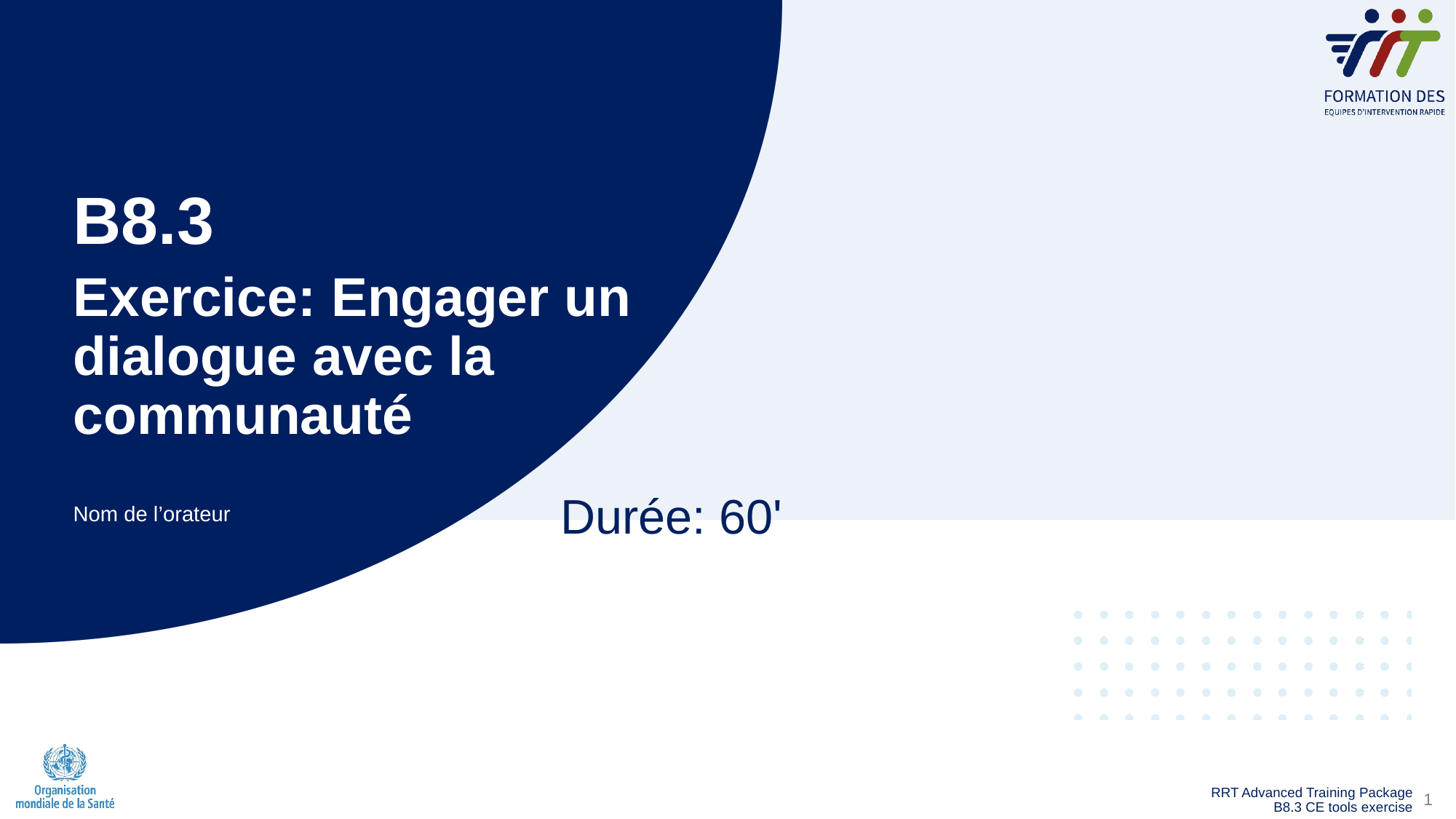

B8.3
# Exercice: Engager un dialogue avec la communauté
Durée: 60'
Nom de l’orateur